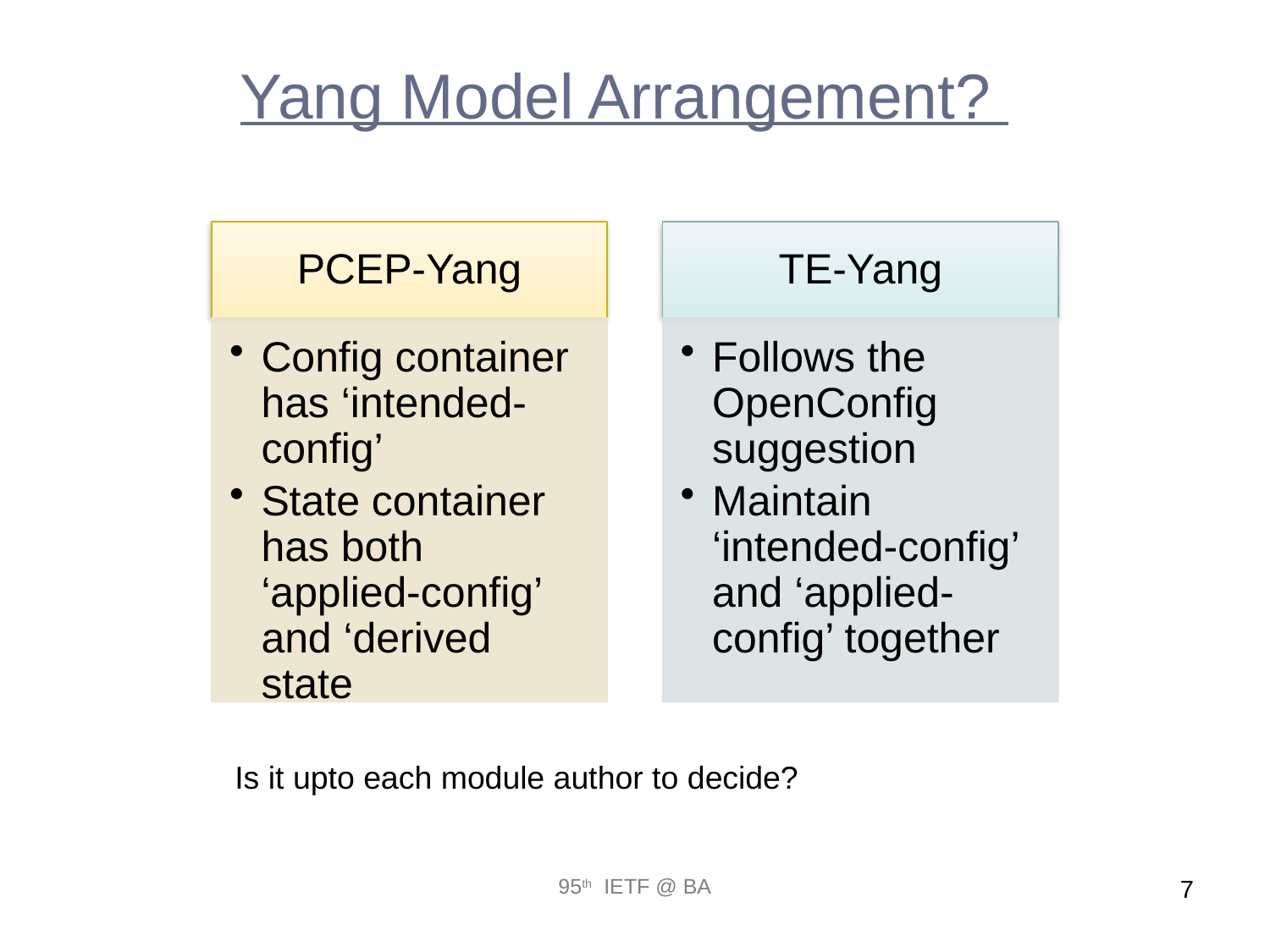

# Yang Model Arrangement?
PCEP-Yang
Config container has ‘intended-config’
State container has both ‘applied-config’ and ‘derived state
TE-Yang
Follows the OpenConfig suggestion
Maintain ‘intended-config’ and ‘applied-config’ together
Is it upto each module author to decide?
95th  IETF @ BA
7